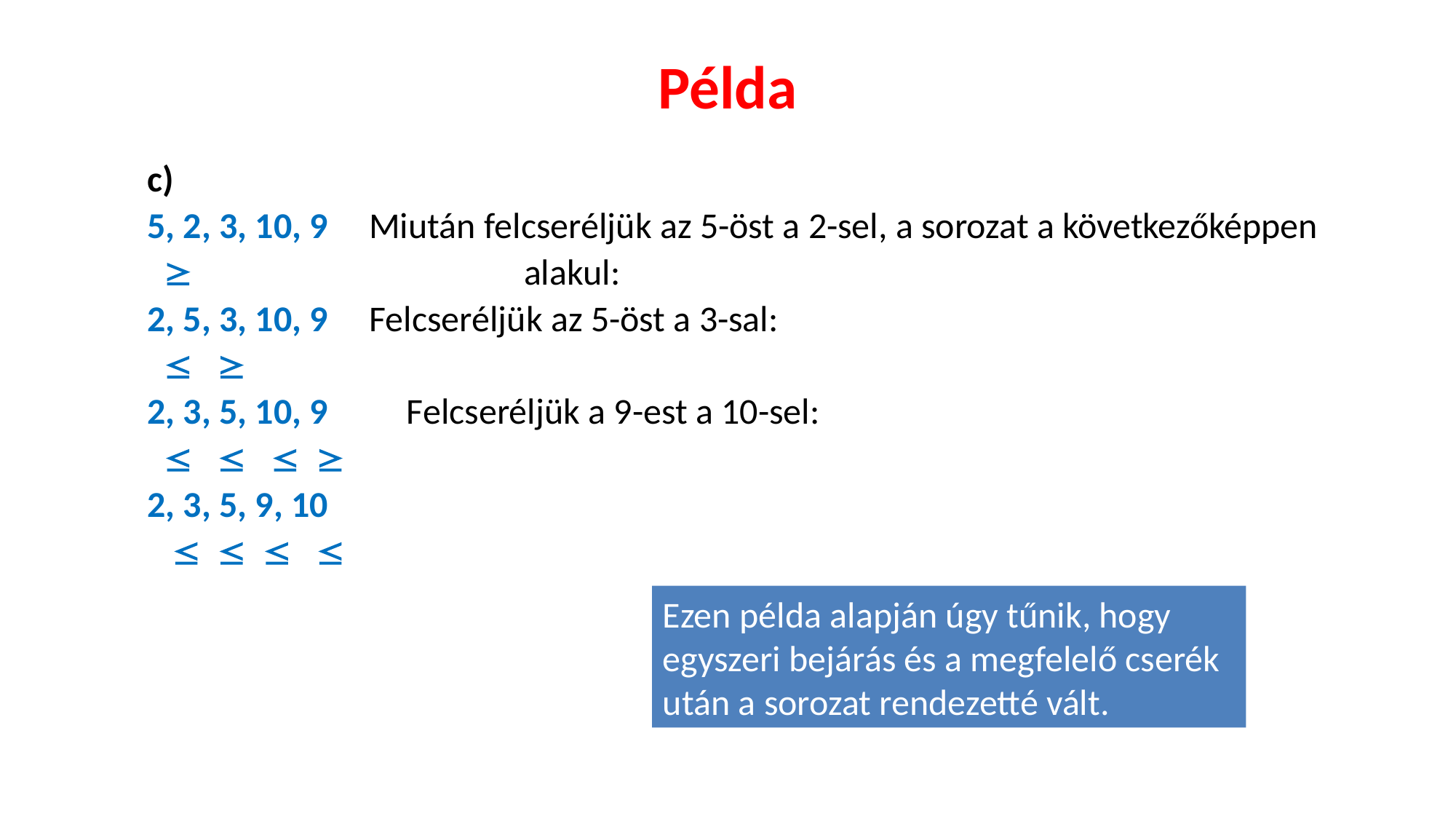

# Példa
c)
5, 2, 3, 10, 9     Miután felcseréljük az 5-öst a 2-sel, a sorozat a következőképpen
  ≥			 alakul:
2, 5, 3, 10, 9     Felcseréljük az 5-öst a 3-sal:
  ≤   ≥
2, 3, 5, 10, 9 	Felcseréljük a 9-est a 10-sel:
  ≤   ≤   ≤  ≥
2, 3, 5, 9, 10
   ≤  ≤  ≤   ≤
Ezen példa alapján úgy tűnik, hogy egyszeri bejárás és a megfelelő cserék után a sorozat rendezetté vált.